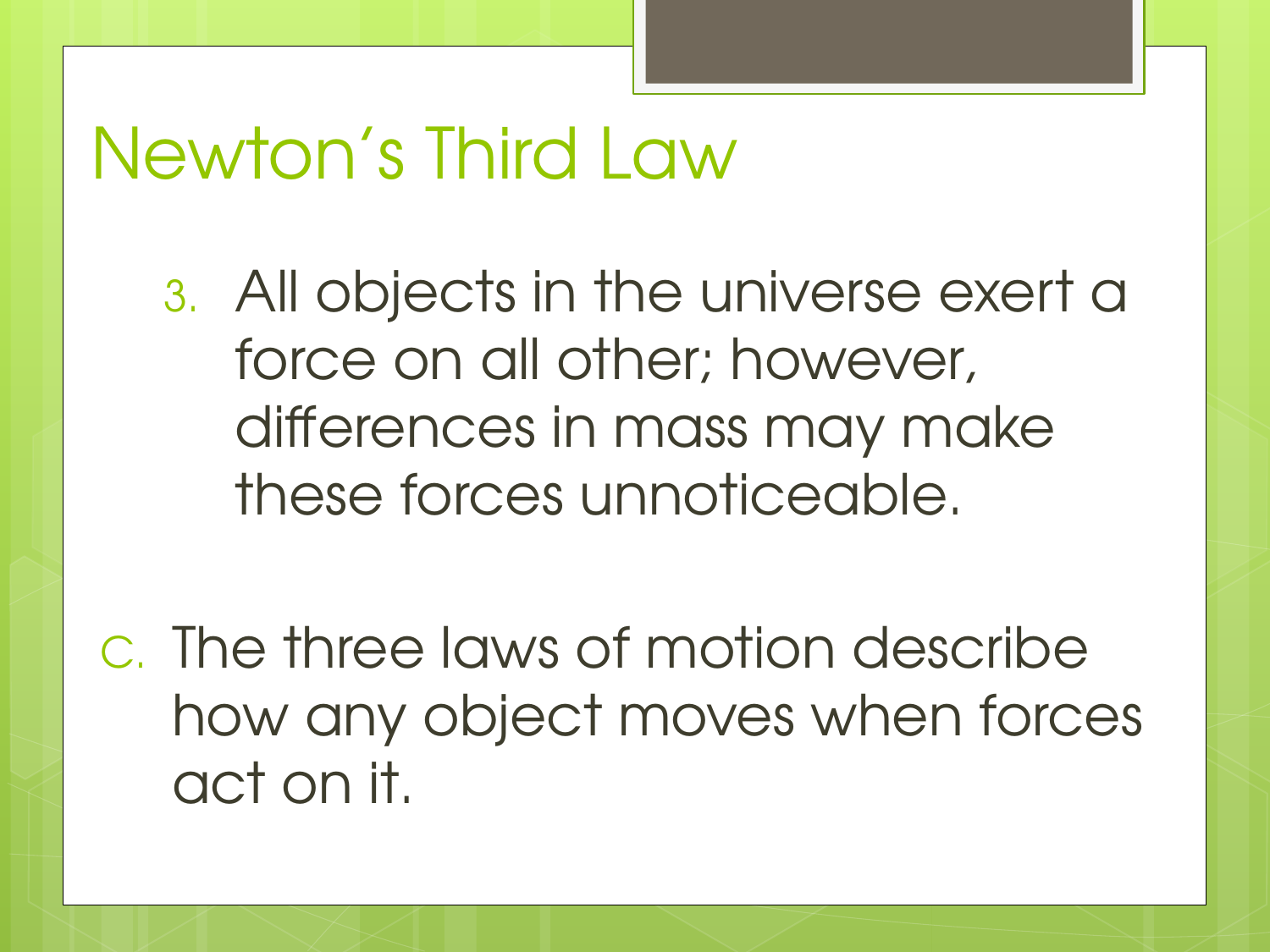

# Newton’s Third Law
All objects in the universe exert a force on all other; however, differences in mass may make these forces unnoticeable.

The three laws of motion describe how any object moves when forces act on it.